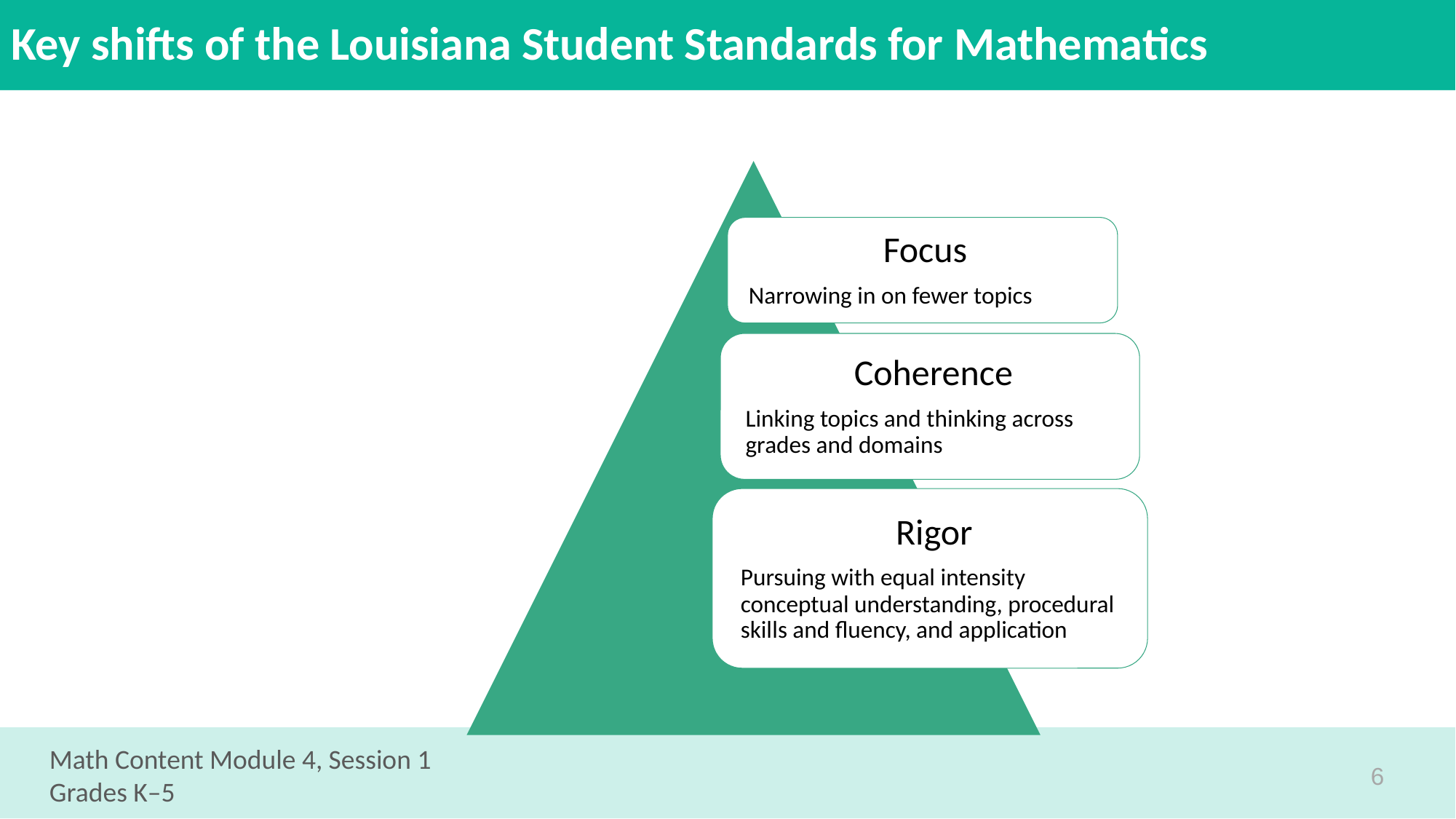

# Key shifts of the Louisiana Student Standards for Mathematics
Focus
Narrowing in on fewer topics
Coherence
Linking topics and thinking across grades and domains
Rigor
Pursuing with equal intensity conceptual understanding, procedural skills and fluency, and application
Math Content Module 4, Session 1
Grades K–5
6